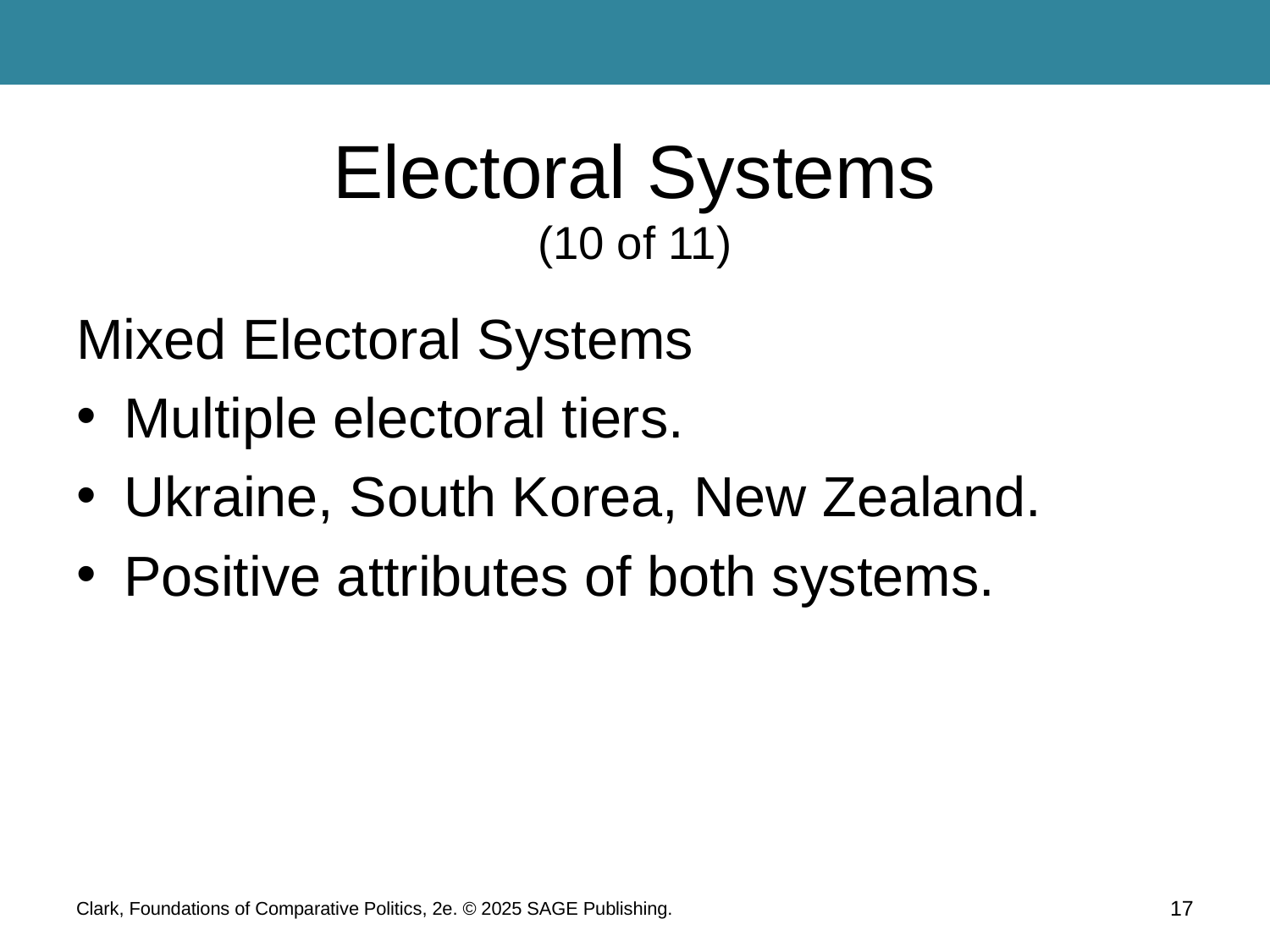

# Electoral Systems (10 of 11)
Mixed Electoral Systems
Multiple electoral tiers.
Ukraine, South Korea, New Zealand.
Positive attributes of both systems.
Clark, Foundations of Comparative Politics, 2e. © 2025 SAGE Publishing.
17